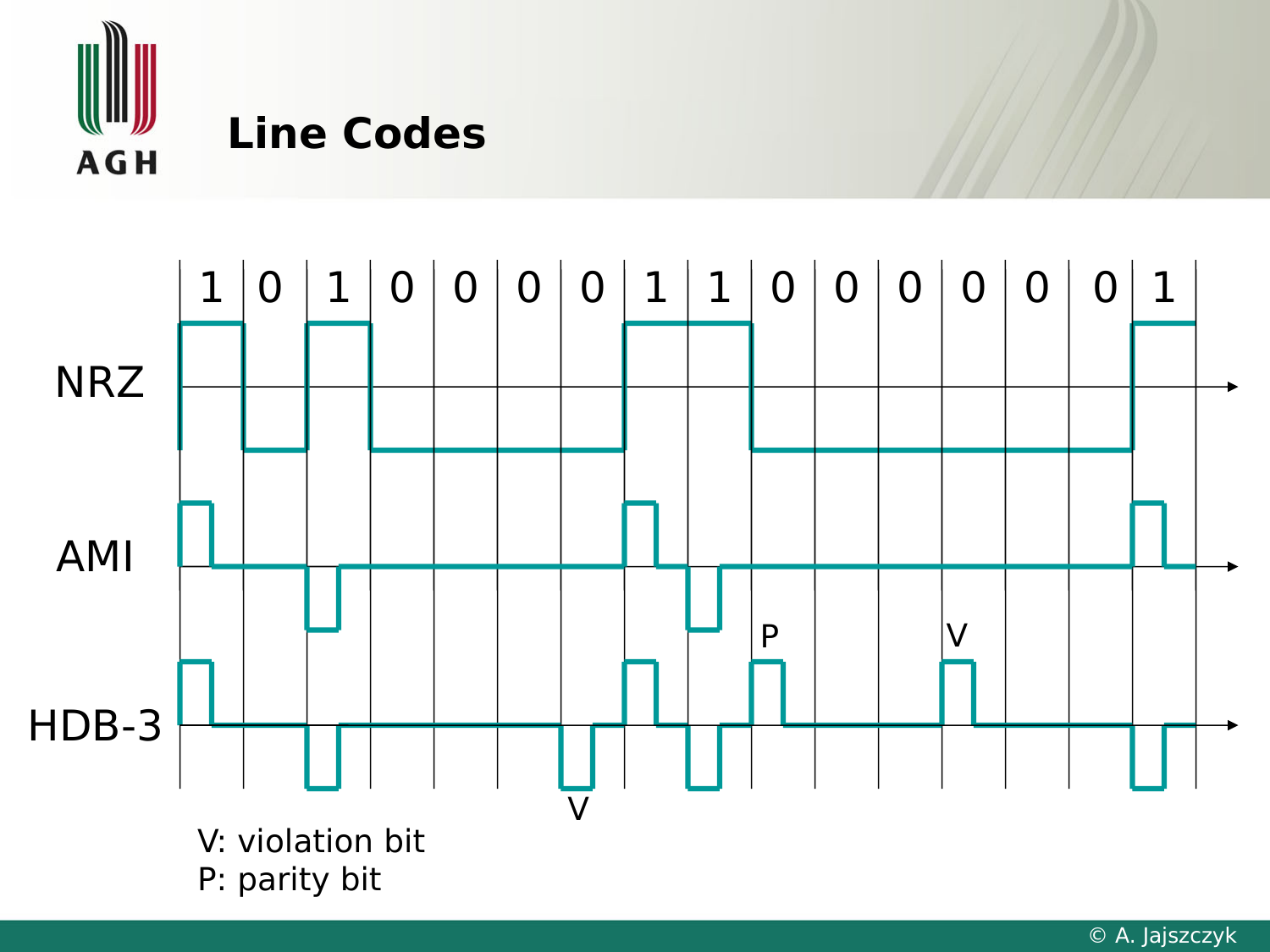

# Line Codes
1

0

1

0
0
0
0

1
1

0
0
0
0
0
0

1

NRZ

AMI

V
P

V
HDB-3

V: violation bit
P: parity bit